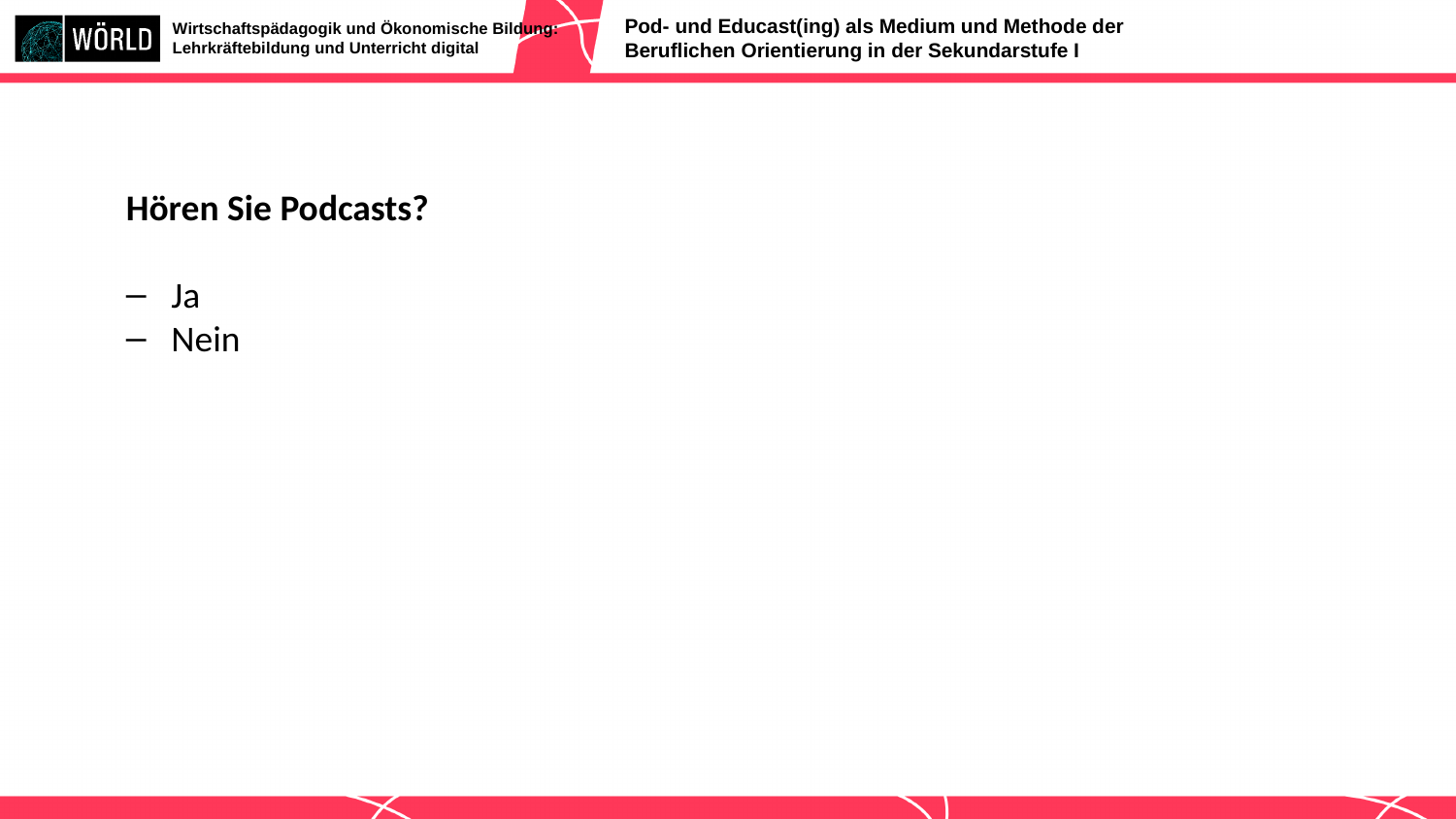

Pod- und Educast(ing) als Medium und Methode der Beruflichen Orientierung in der Sekundarstufe I

Hören Sie Podcasts?

Ja
Nein